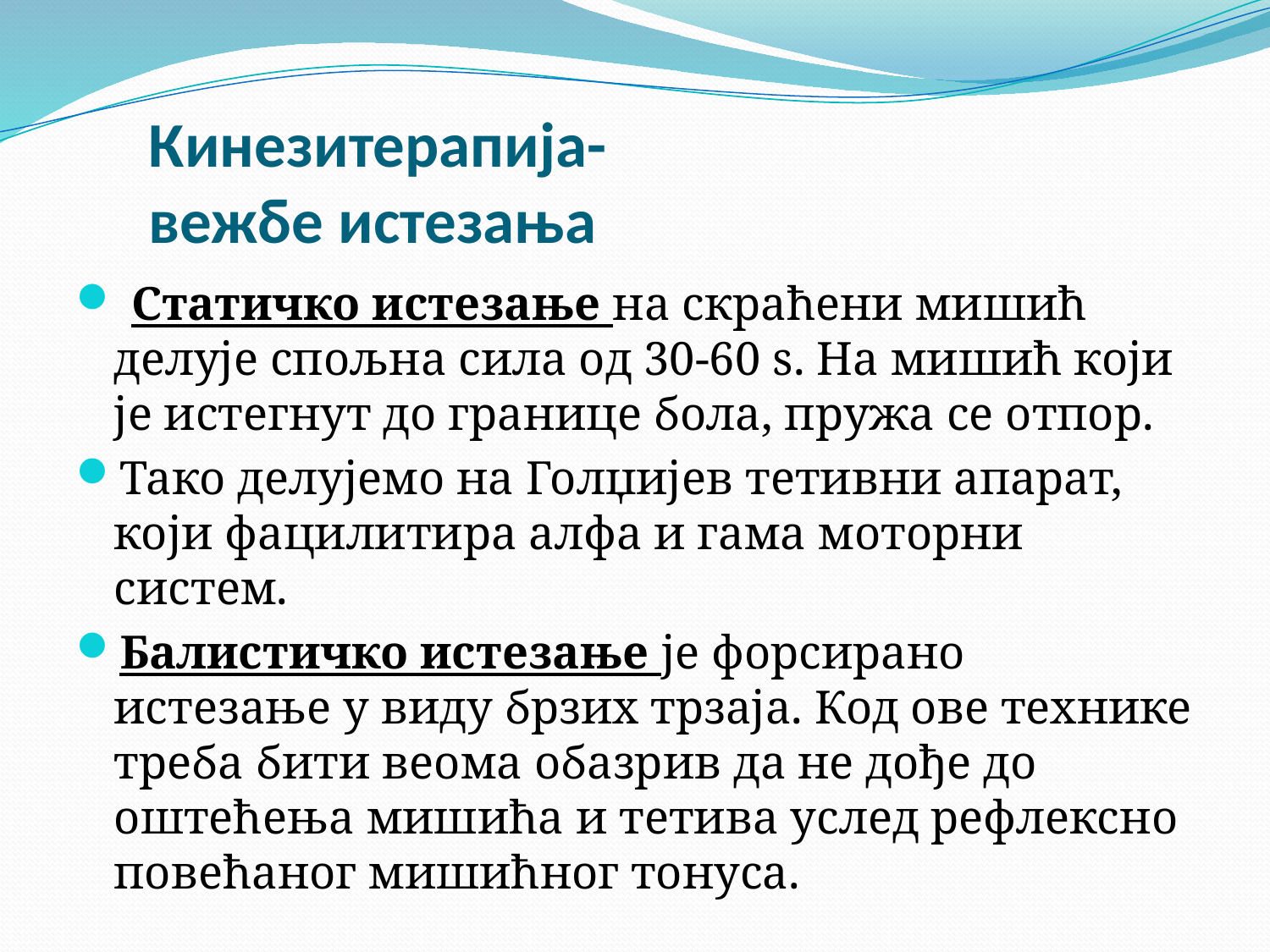

# Кинезитерапија- вежбе истезања
 Статичко истезање на скраћени мишић делује спољна сила од 30-60 s. На мишић који је истегнут до границе бола, пружа се отпор.
Тако делујемо на Голџијев тетивни апарат, који фацилитира алфа и гама моторни систем.
Балистичко истезање је форсирано истезање у виду брзих трзаја. Код ове технике треба бити веома обазрив да не дође до оштећења мишића и тетива услед рефлексно повећаног мишићног тонуса.